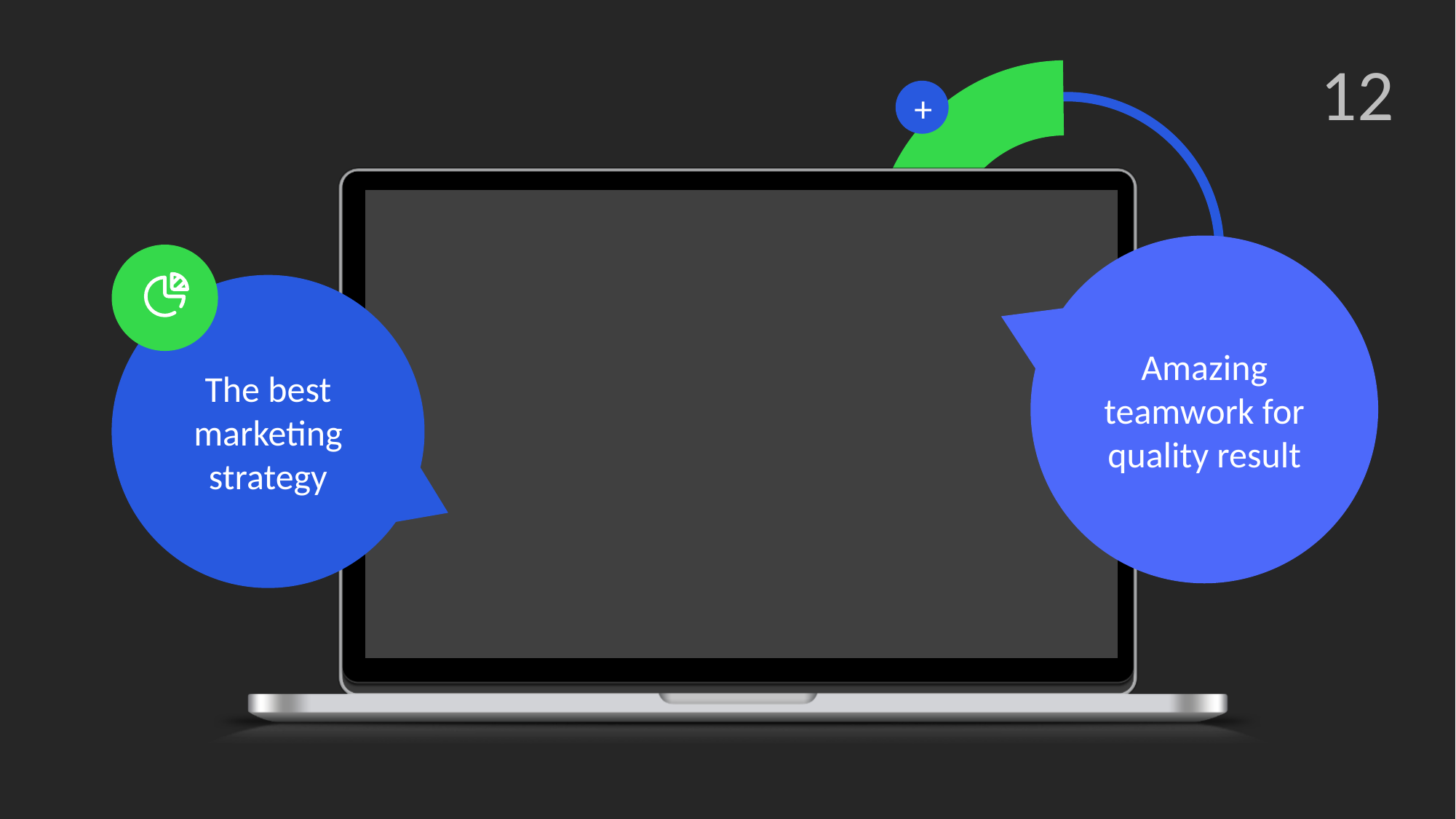

12
+

Amazing teamwork for quality result

The best marketing strategy